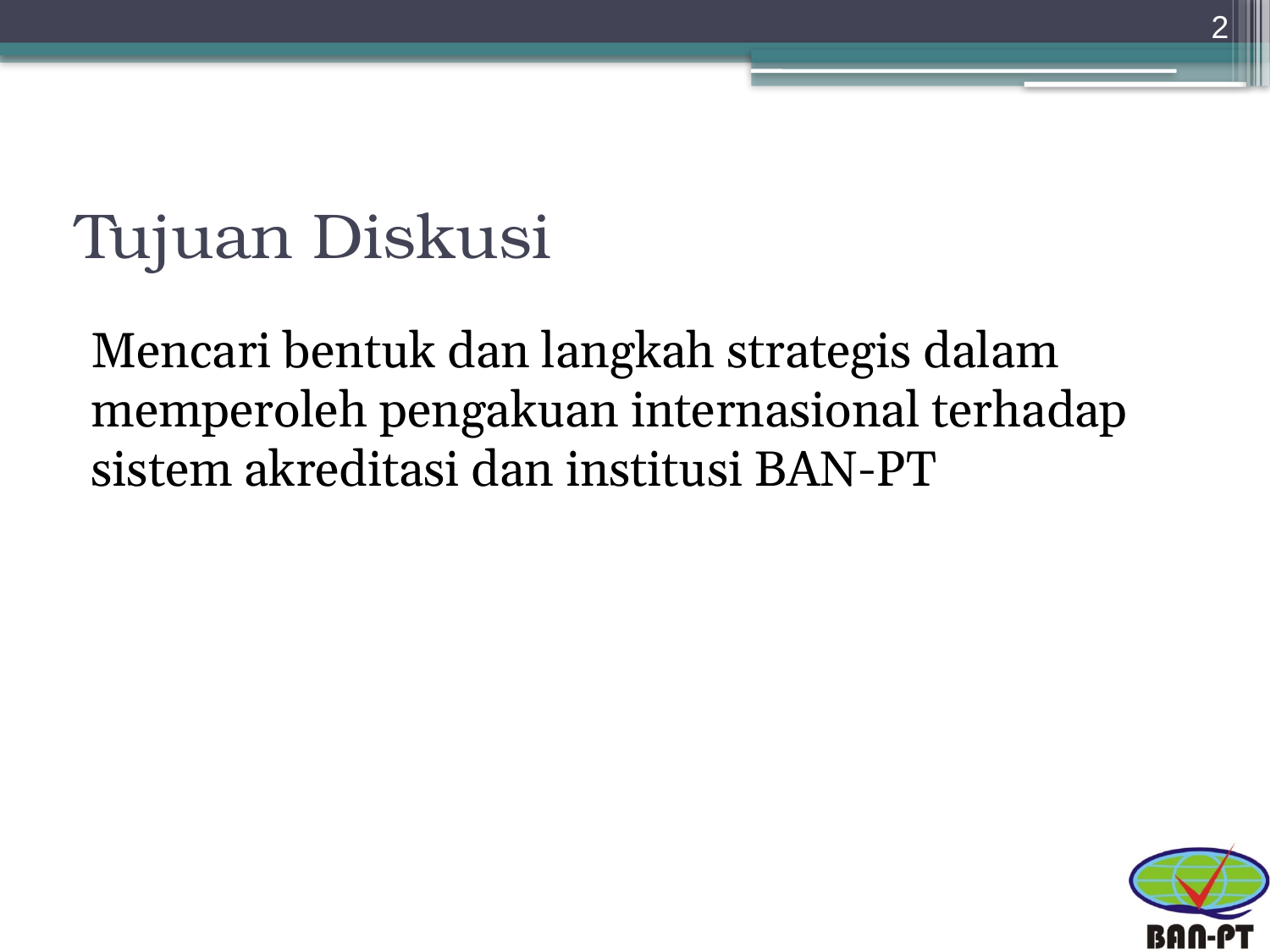

2
# Tujuan Diskusi
Mencari bentuk dan langkah strategis dalam memperoleh pengakuan internasional terhadap sistem akreditasi dan institusi BAN-PT